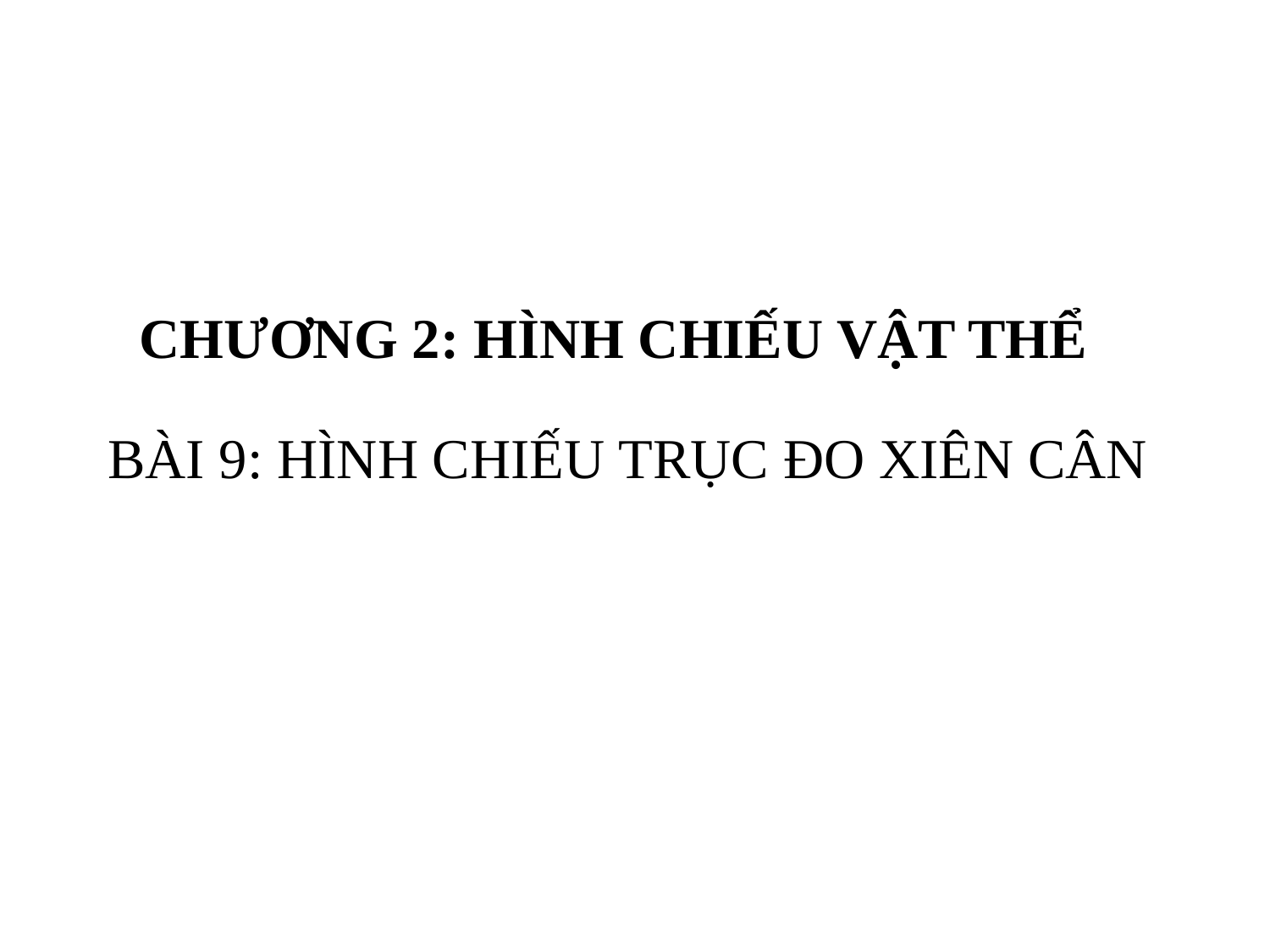

CHƯƠNG 2: HÌNH CHIẾU VẬT THỂ
BÀI 9: HÌNH CHIẾU TRỤC ĐO XIÊN CÂN